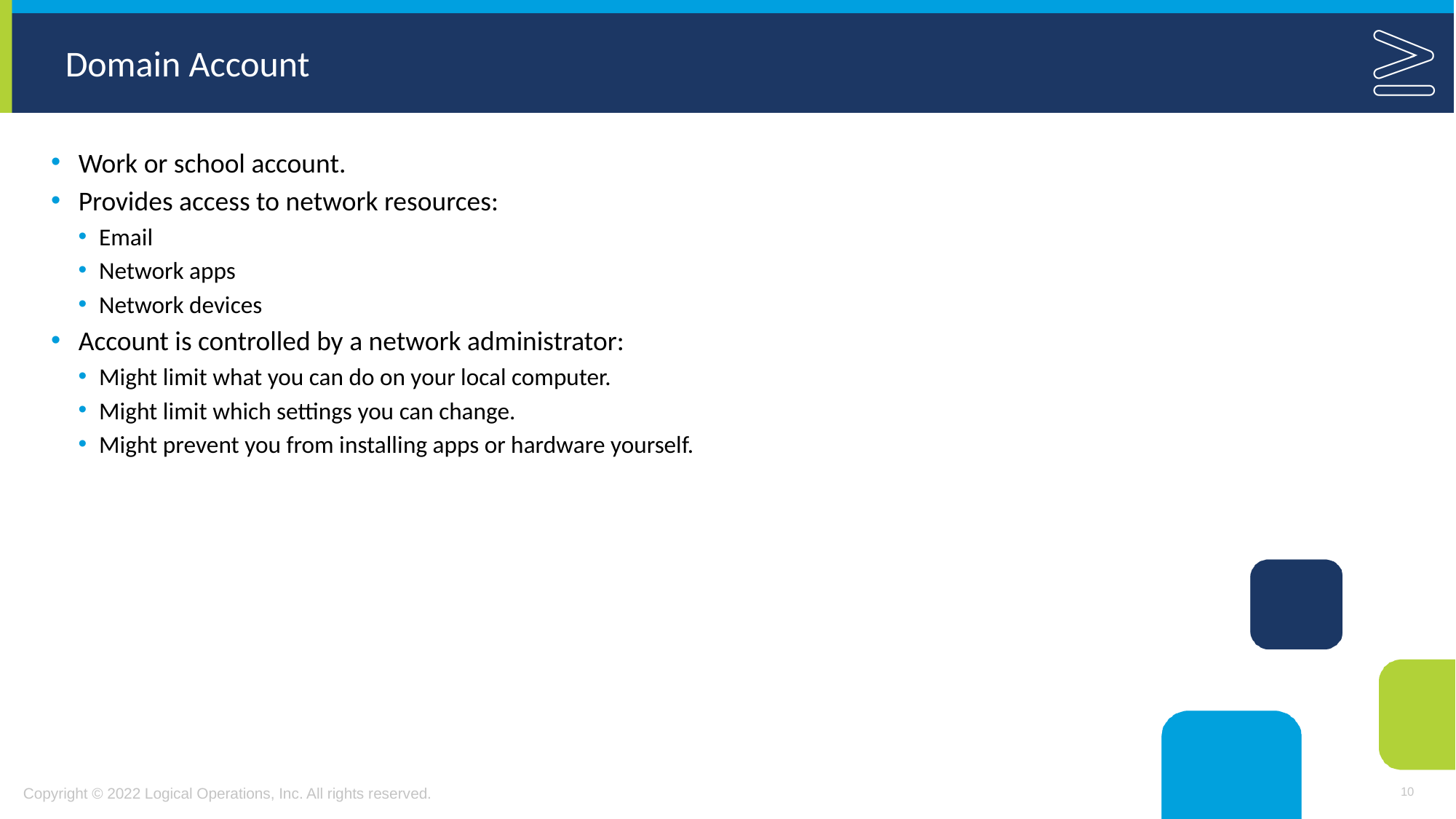

# Domain Account
Work or school account.
Provides access to network resources:
Email
Network apps
Network devices
Account is controlled by a network administrator:
Might limit what you can do on your local computer.
Might limit which settings you can change.
Might prevent you from installing apps or hardware yourself.
10